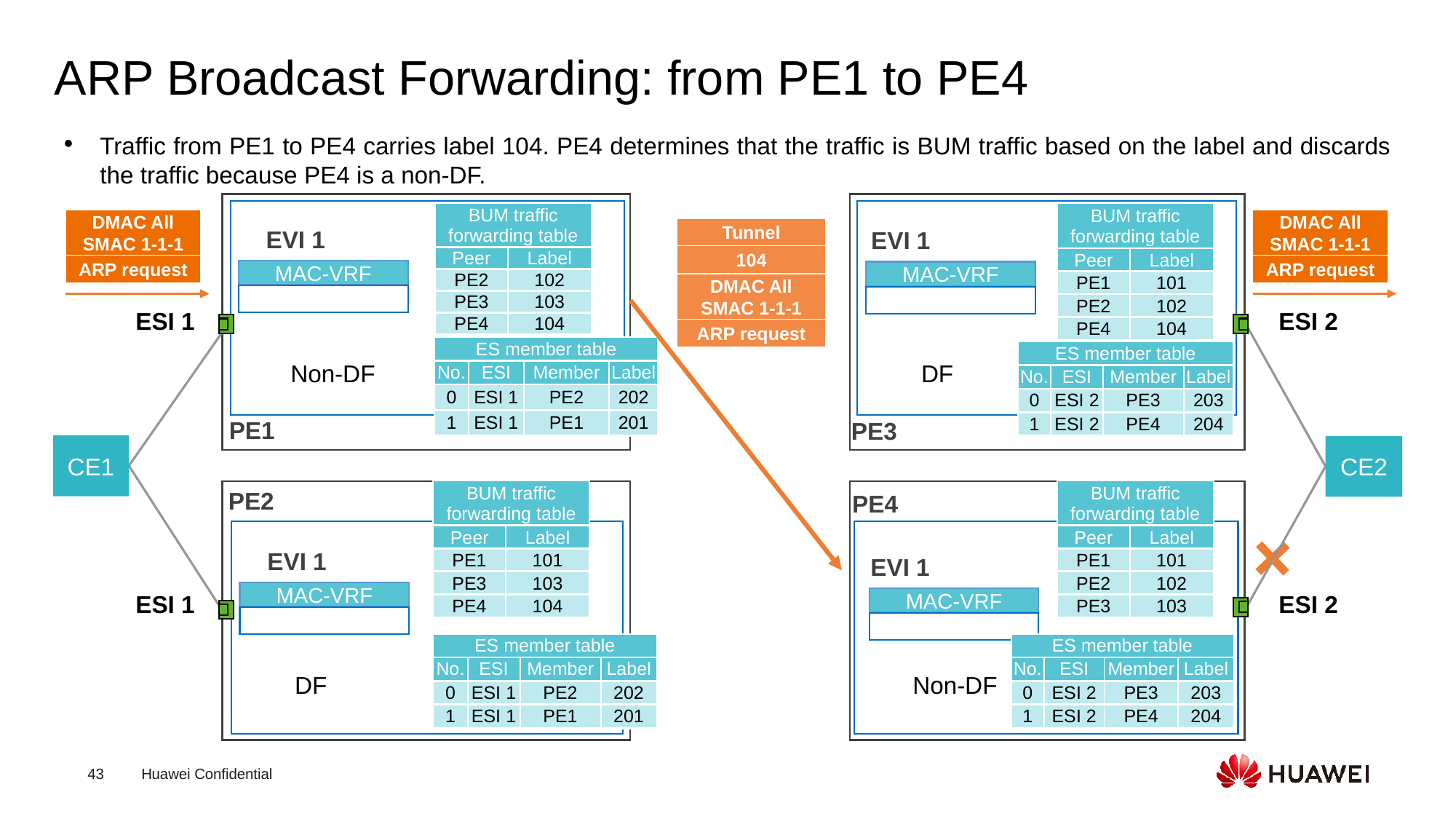

# ARP Broadcast Forwarding: from PE1 to PE4
Traffic from PE1 to PE4 carries label 104. PE4 determines that the traffic is BUM traffic based on the label and discards the traffic because PE4 is a non-DF.

| BUM traffic forwarding table |  |
| --- | --- |
| Peer | Label |
| PE2 | 102 |
| PE3 | 103 |
| PE4 | 104 |
| BUM traffic forwarding table |  |
| --- | --- |
| Peer | Label |
| PE1 | 101 |
| PE2 | 102 |
| PE4 | 104 |
DMAC All
SMAC 1-1-1
ARP request
DMAC All
SMAC 1-1-1
ARP request
Tunnel
104
DMAC All
SMAC 1-1-1
ARP request
EVI 1
EVI 1
MAC-VRF
MAC-VRF

ESI 1
ESI 2

| ES member table |  |  |  |
| --- | --- | --- | --- |
| No. | ESI | Member | Label |
| 0 | ESI 1 | PE2 | 202 |
| 1 | ESI 1 | PE1 | 201 |
| ES member table |  |  |  |
| --- | --- | --- | --- |
| No. | ESI | Member | Label |
| 0 | ESI 2 | PE3 | 203 |
| 1 | ESI 2 | PE4 | 204 |
Non-DF
DF
PE1
PE3
CE1
CE2
PE2
| BUM traffic forwarding table |  |
| --- | --- |
| Peer | Label |
| PE1 | 101 |
| PE3 | 103 |
| PE4 | 104 |
| BUM traffic forwarding table |  |
| --- | --- |
| Peer | Label |
| PE1 | 101 |
| PE2 | 102 |
| PE3 | 103 |

PE4

EVI 1
EVI 1
MAC-VRF
ESI 1
ESI 2
MAC-VRF

| ES member table |  |  |  |
| --- | --- | --- | --- |
| No. | ESI | Member | Label |
| 0 | ESI 1 | PE2 | 202 |
| 1 | ESI 1 | PE1 | 201 |
| ES member table |  |  |  |
| --- | --- | --- | --- |
| No. | ESI | Member | Label |
| 0 | ESI 2 | PE3 | 203 |
| 1 | ESI 2 | PE4 | 204 |
DF
Non-DF